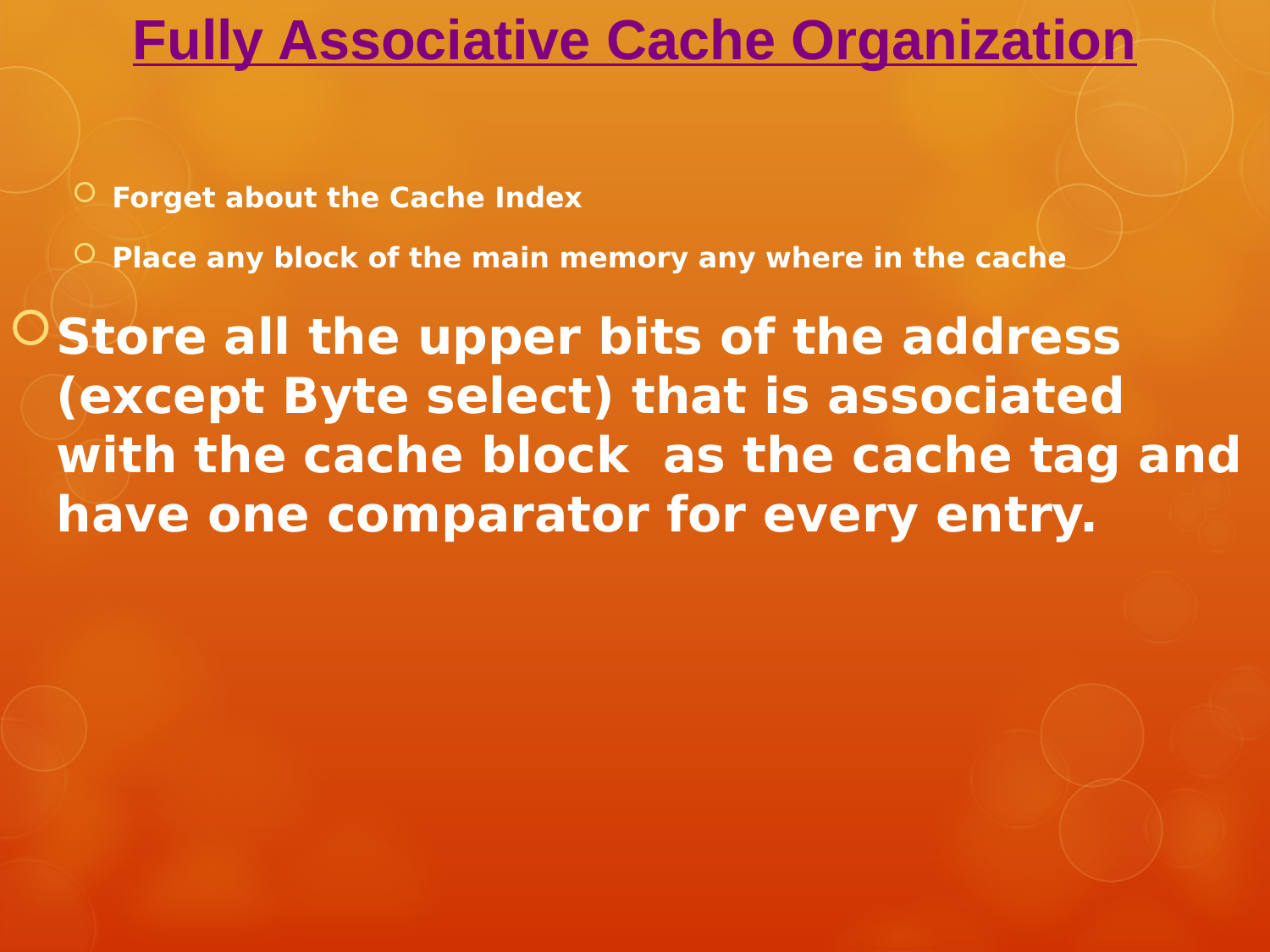

# Fully Associative Cache Organization
Forget about the Cache Index
Place any block of the main memory any where in the cache
Store all the upper bits of the address (except Byte select) that is associated with the cache block  as the cache tag and have one comparator for every entry.